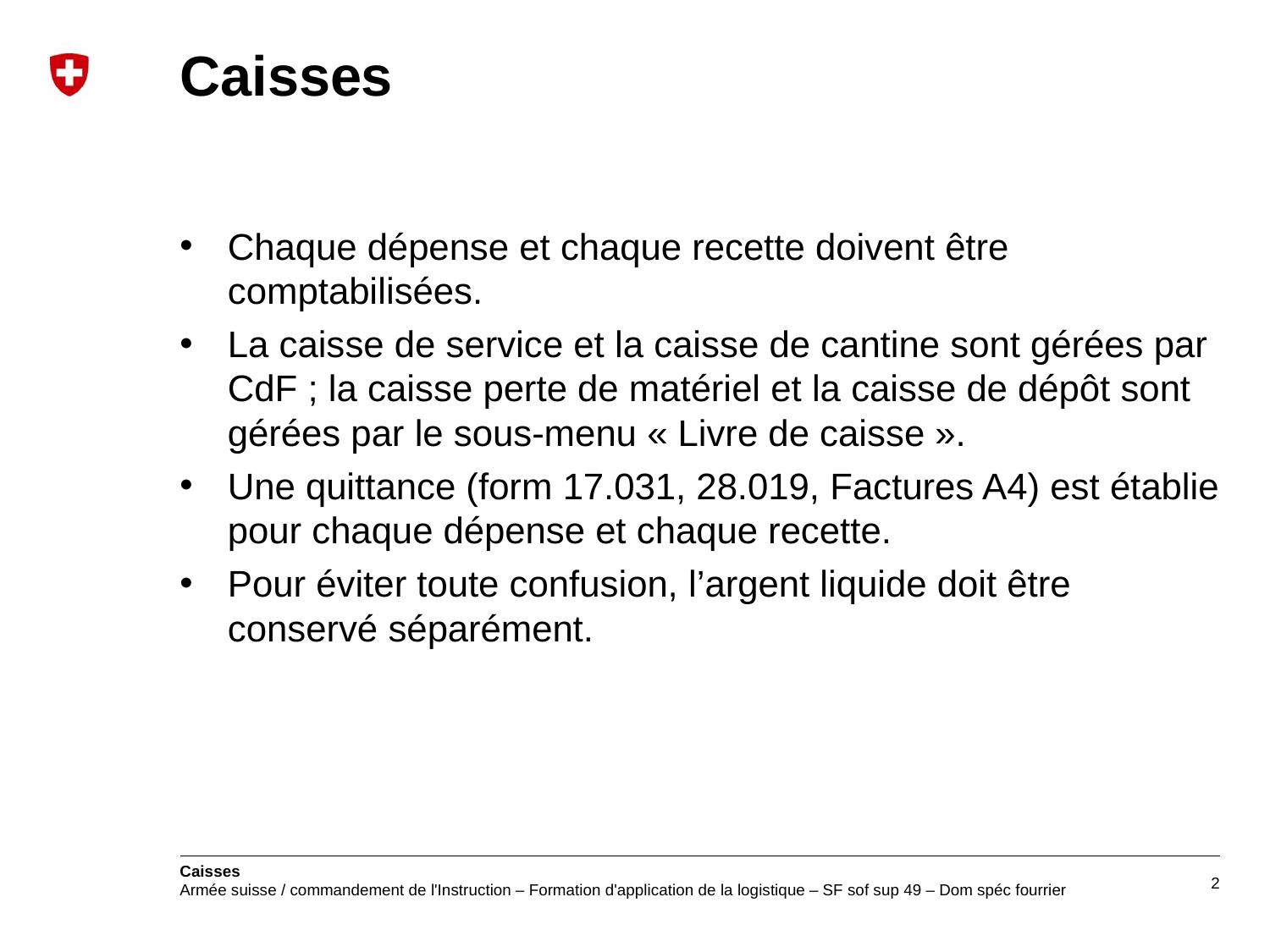

# Caisses

Chaque dépense et chaque recette doivent être comptabilisées.
La caisse de service et la caisse de cantine sont gérées par CdF ; la caisse perte de matériel et la caisse de dépôt sont gérées par le sous-menu « Livre de caisse ».
Une quittance (form 17.031, 28.019, Factures A4) est établie pour chaque dépense et chaque recette.
Pour éviter toute confusion, l’argent liquide doit être conservé séparément.